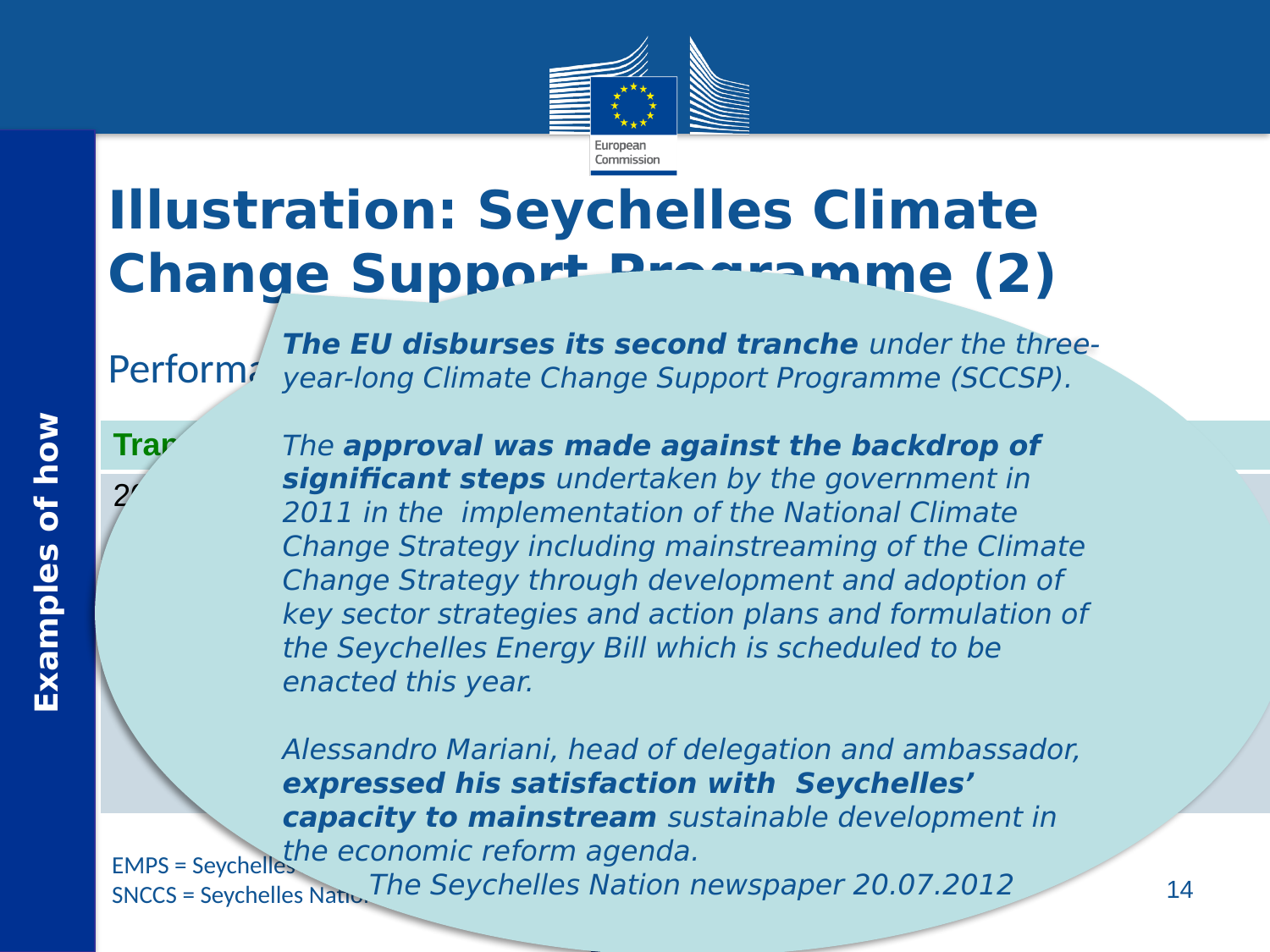

# Illustration: Seychelles Climate  Change Support Programme (2)
The EU disburses its second tranche under the three-year-long Climate Change Support Programme (SCCSP).

The approval was made against the backdrop of significant steps undertaken by the government in 2011 in the  implementation of the National Climate Change Strategy including mainstreaming of the Climate Change Strategy through development and adoption of key sector strategies and action plans and formulation of the Seychelles Energy Bill which is scheduled to be enacted this year.

Alessandro Mariani, head of delegation and ambassador, expressed his satisfaction with  Seychelles’ capacity to mainstream sustainable development in the economic reform agenda.
The Seychelles Nation newspaper 20.07.2012
Performance monitoring and criteria for disbursement:
| Tranche | Criteria |
| --- | --- |
| 2010 | Approval by Cabinet of the National Climate Change Strategy. Approval by Cabinet of the Energy Policy. |
| 2011 | Climate change mainstreamed in at least 3 key sectors of EMPS. Approval by Cabinet of Energy Bill allowing for CDM projects. |
| 2012 | Climate change mainstreamed into all sectors of EMPS. Amendments to the Town and Country Planning Act and Environment Protection Act coherent with the SNCCS, approved by Cabinet. Enactment of the Energy act. |
Examples of how
EMPS = Seychelles Environment Management Plan
SNCCS = Seychelles National Climate Change Strategy
14